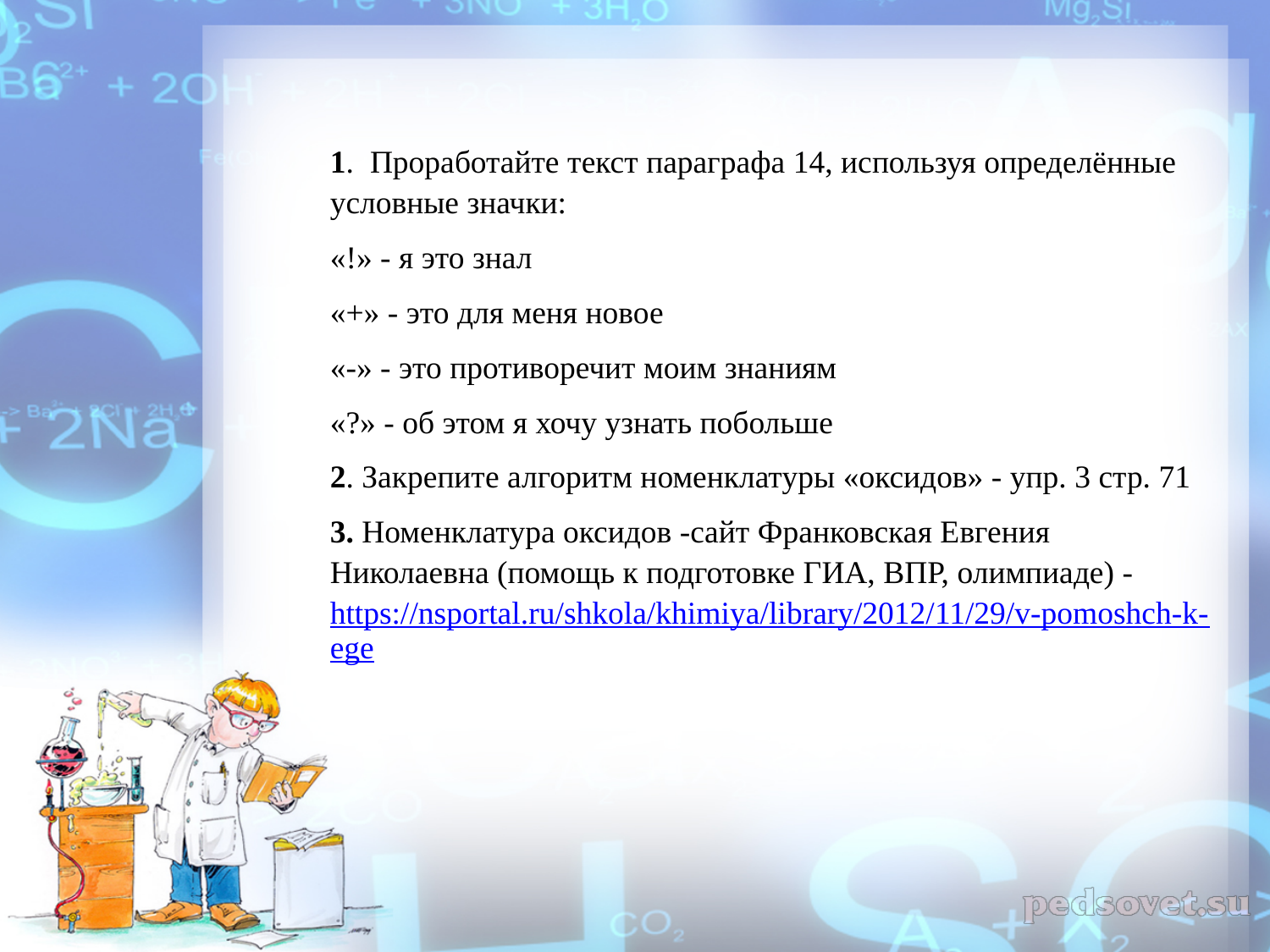

1.  Проработайте текст параграфа 14, используя определённые условные значки:
«!» - я это знал
«+» - это для меня новое
«-» - это противоречит моим знаниям
«?» - об этом я хочу узнать побольше
2. Закрепите алгоритм номенклатуры «оксидов» - упр. 3 стр. 71
3. Номенклатура оксидов -сайт Франковская Евгения Николаевна (помощь к подготовке ГИА, ВПР, олимпиаде) - https://nsportal.ru/shkola/khimiya/library/2012/11/29/v-pomoshch-k-ege